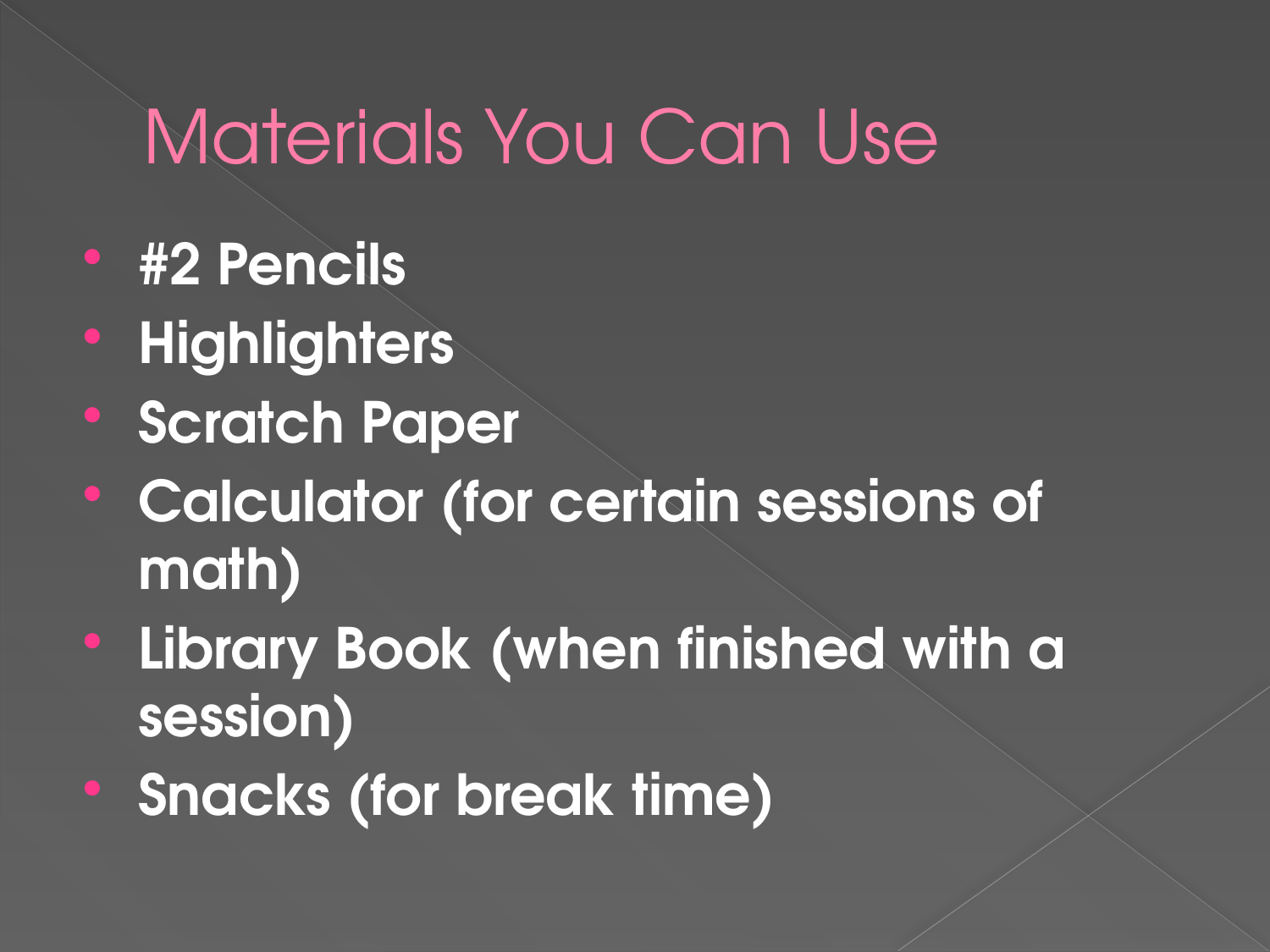

# Materials You Can Use
#2 Pencils
Highlighters
Scratch Paper
Calculator (for certain sessions of math)
Library Book (when finished with a session)
Snacks (for break time)